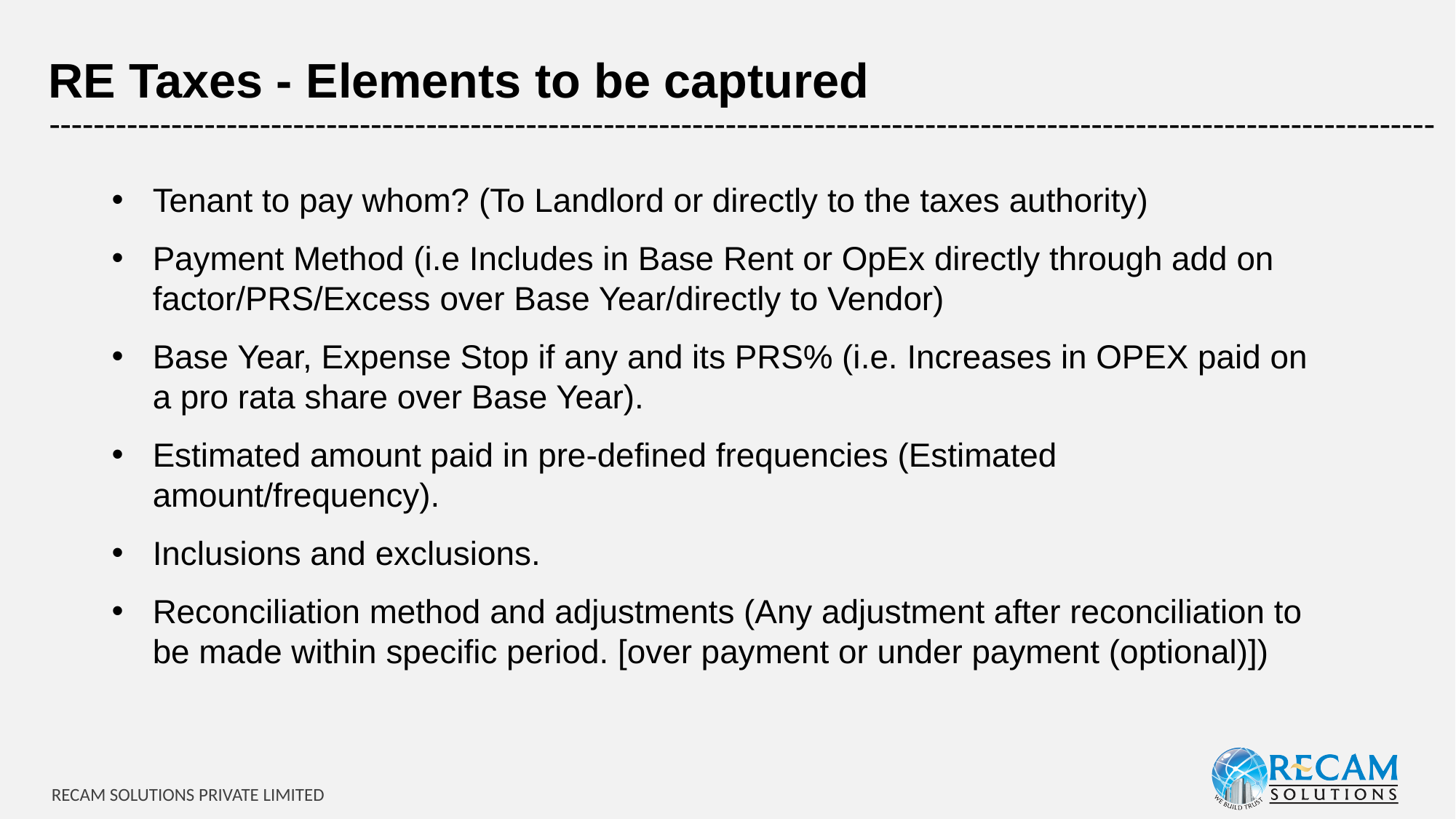

RE Taxes - Elements to be captured
-----------------------------------------------------------------------------------------------------------------------------
Tenant to pay whom? (To Landlord or directly to the taxes authority)
Payment Method (i.e Includes in Base Rent or OpEx directly through add on factor/PRS/Excess over Base Year/directly to Vendor)
Base Year, Expense Stop if any and its PRS% (i.e. Increases in OPEX paid on a pro rata share over Base Year).
Estimated amount paid in pre-defined frequencies (Estimated amount/frequency).
Inclusions and exclusions.
Reconciliation method and adjustments (Any adjustment after reconciliation to be made within specific period. [over payment or under payment (optional)])
RECAM SOLUTIONS PRIVATE LIMITED